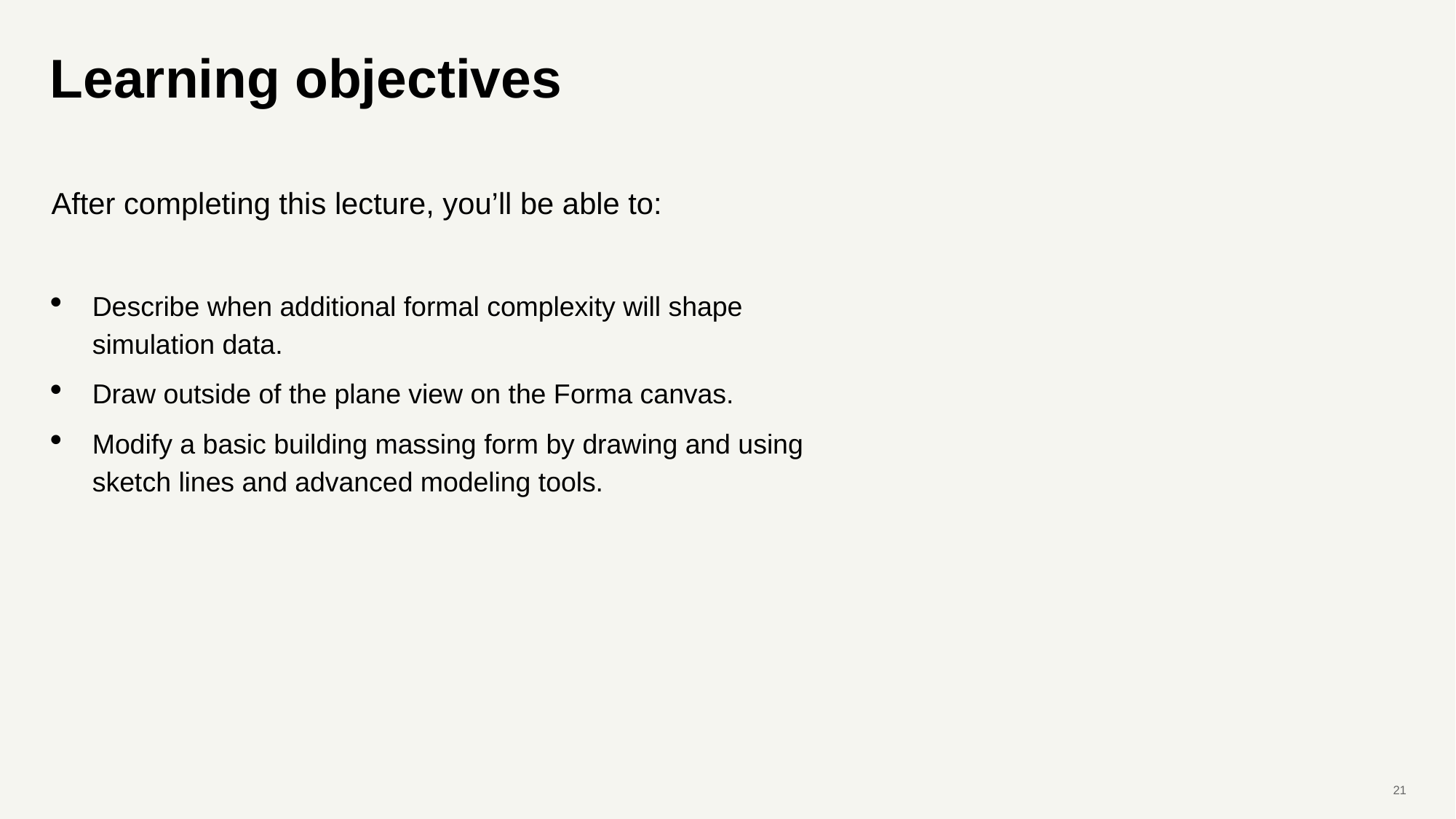

# Learning objectives
After completing this lecture, you’ll be able to:

Describe when additional formal complexity will shape simulation data.
Draw outside of the plane view on the Forma canvas.
Modify a basic building massing form by drawing and using sketch lines and advanced modeling tools.

21